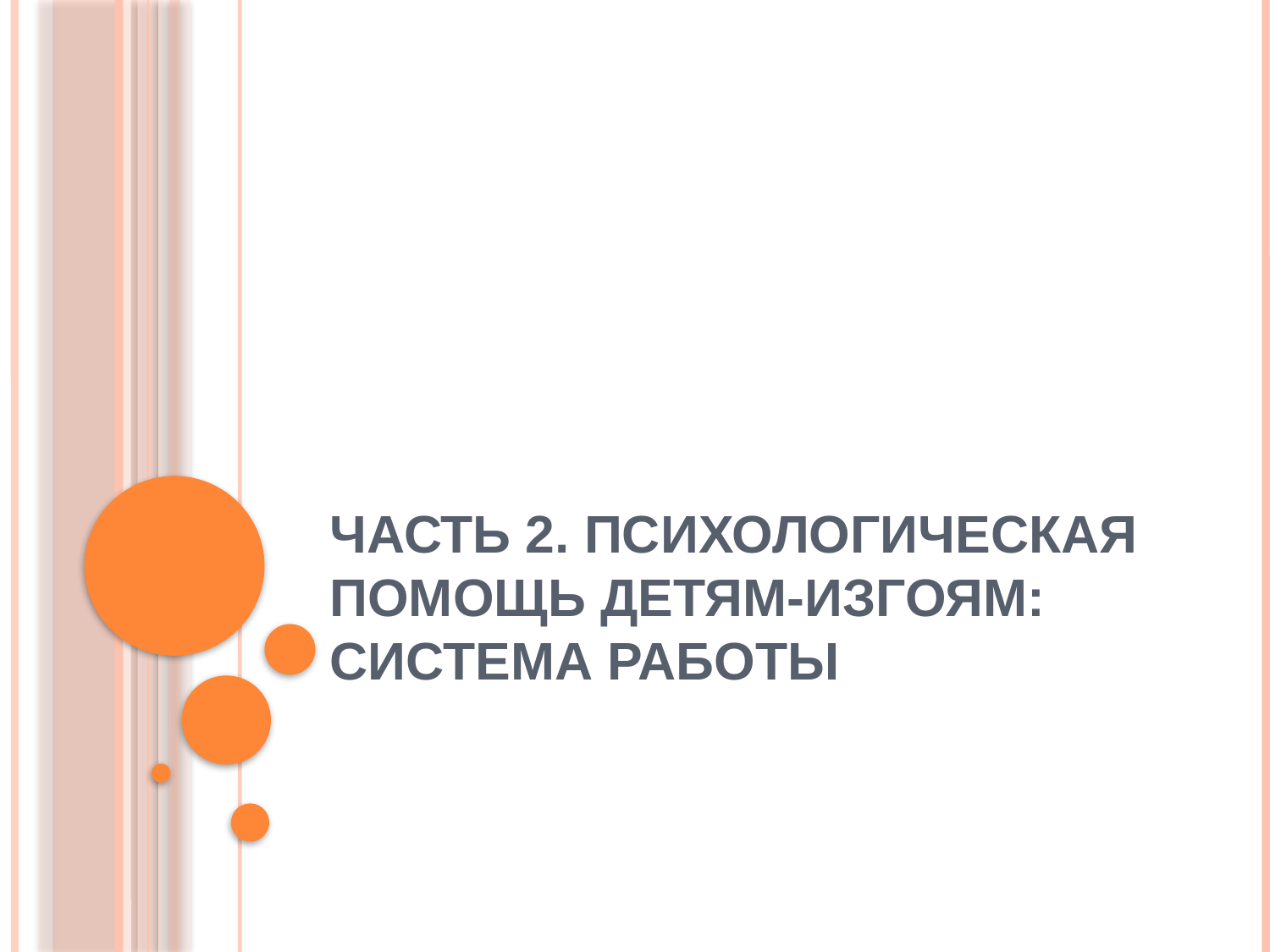

# Часть 2. Психологическая помощь детям-изгоям: система работы